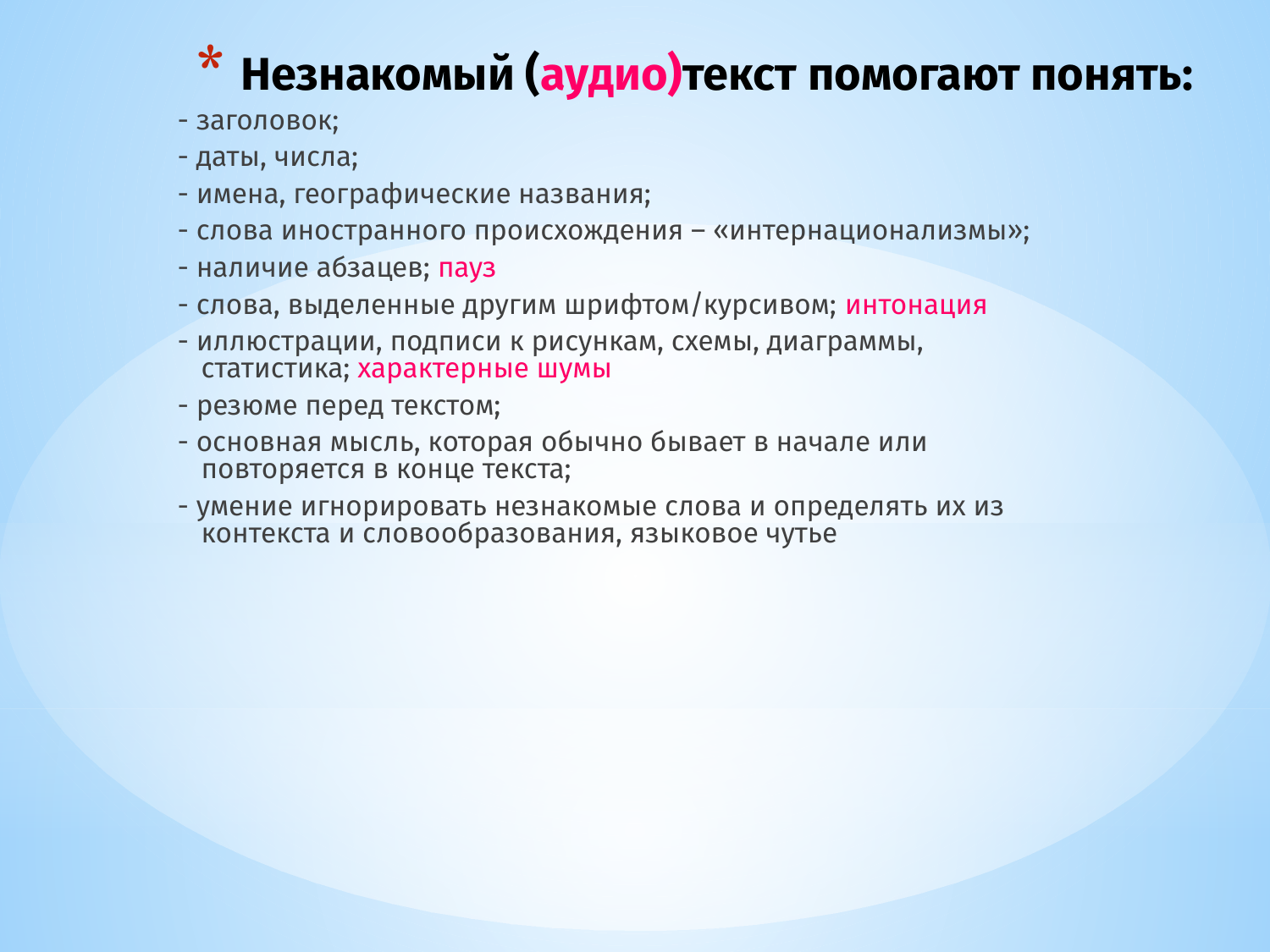

# Незнакомый (аудио)текст помогают понять:
- заголовок;
- даты, числа;
- имена, географические названия;
- слова иностранного происхождения – «интернационализмы»;
- наличие абзацев; пауз
- слова, выделенные другим шрифтом/курсивом; интонация
- иллюстрации, подписи к рисункам, схемы, диаграммы, статистика; характерные шумы
- резюме перед текстом;
- основная мысль, которая обычно бывает в начале или повторяется в конце текста;
- умение игнорировать незнакомые слова и определять их из контекста и словообразования, языковое чутье